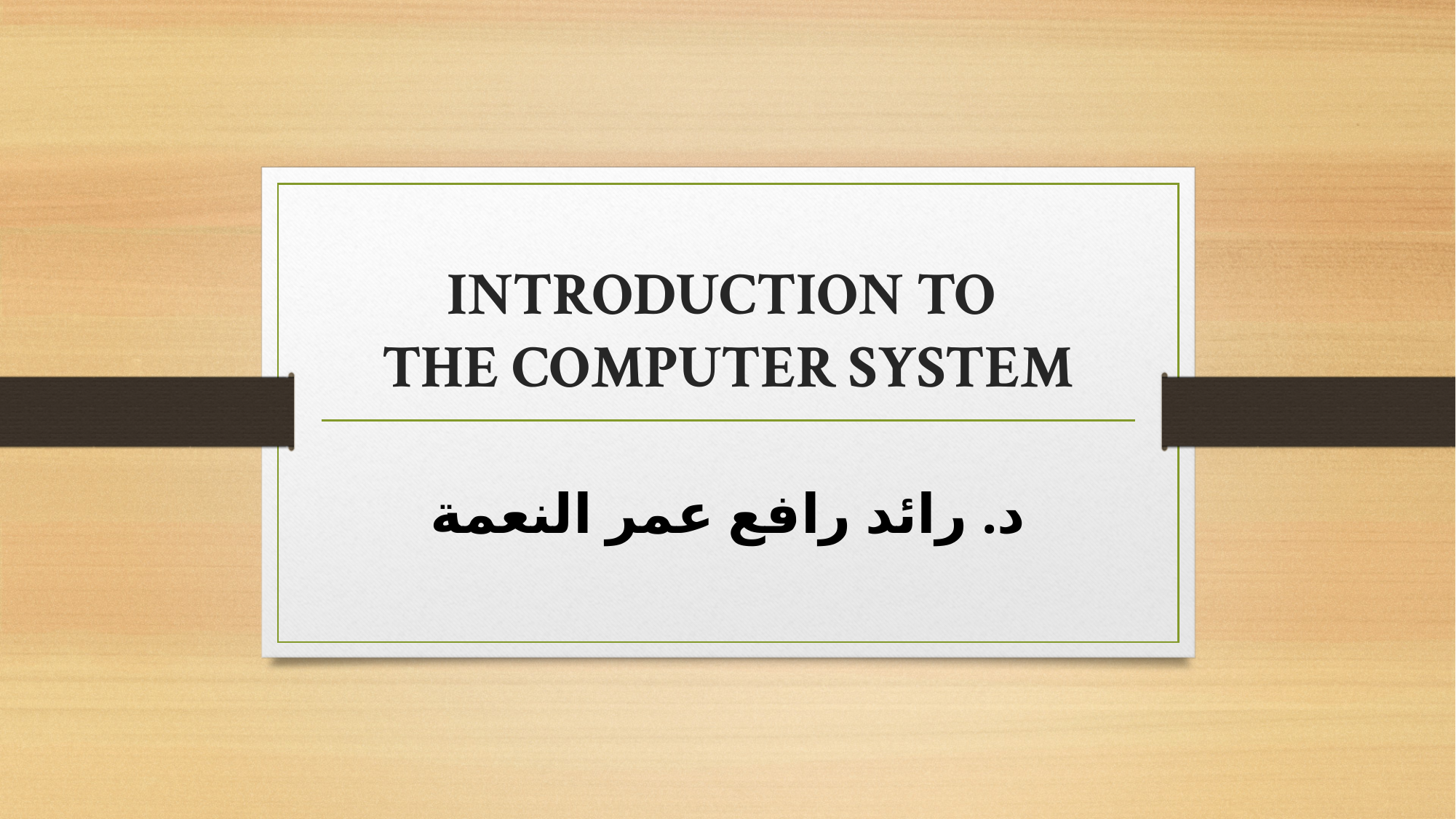

# INTRODUCTION TO THE COMPUTER SYSTEM
د. رائد رافع عمر النعمة